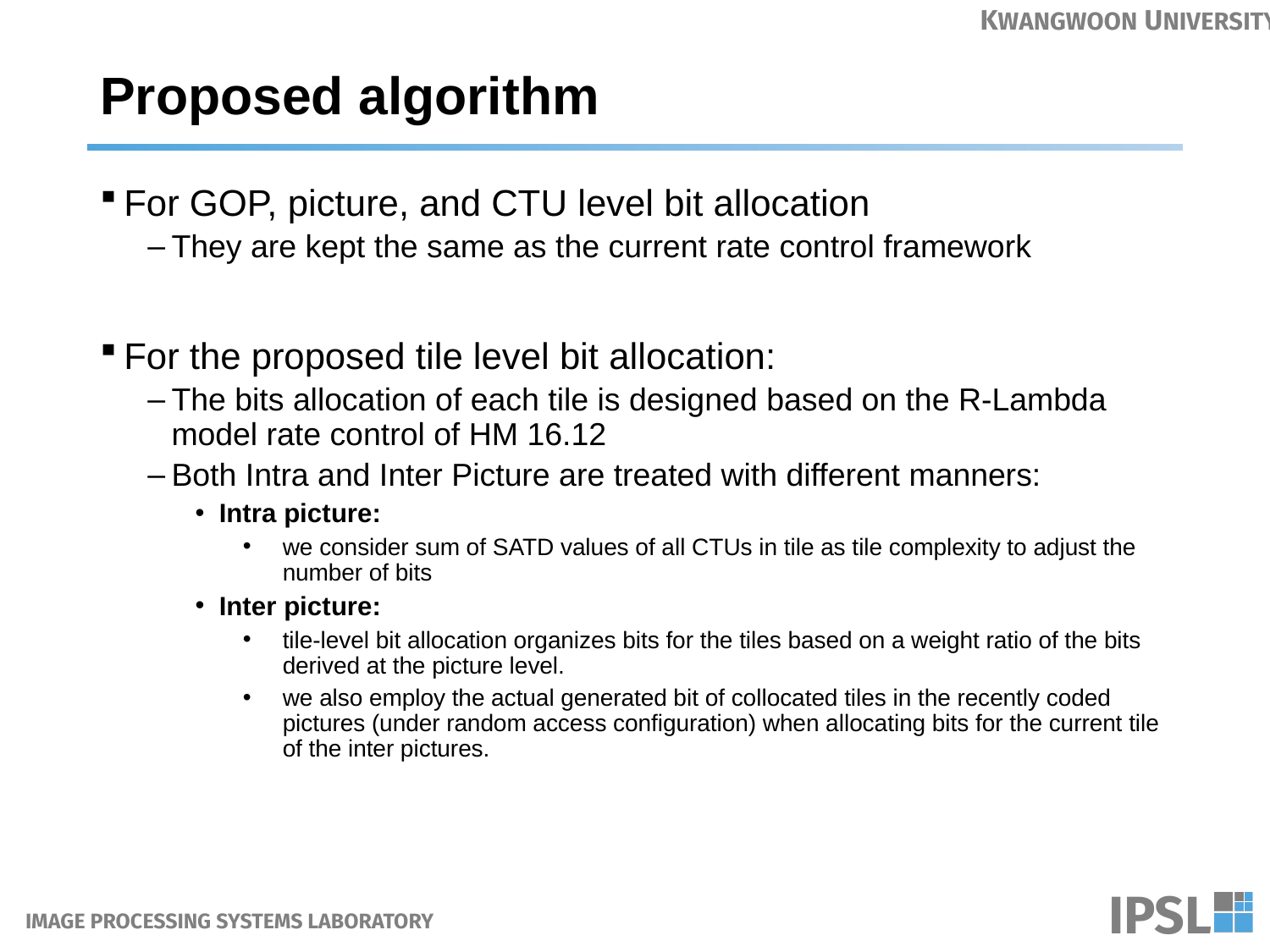

# Proposed algorithm
For GOP, picture, and CTU level bit allocation
They are kept the same as the current rate control framework

For the proposed tile level bit allocation:
The bits allocation of each tile is designed based on the R-Lambda model rate control of HM 16.12
Both Intra and Inter Picture are treated with different manners:
Intra picture:
we consider sum of SATD values of all CTUs in tile as tile complexity to adjust the number of bits
Inter picture:
tile-level bit allocation organizes bits for the tiles based on a weight ratio of the bits derived at the picture level.
we also employ the actual generated bit of collocated tiles in the recently coded pictures (under random access configuration) when allocating bits for the current tile of the inter pictures.